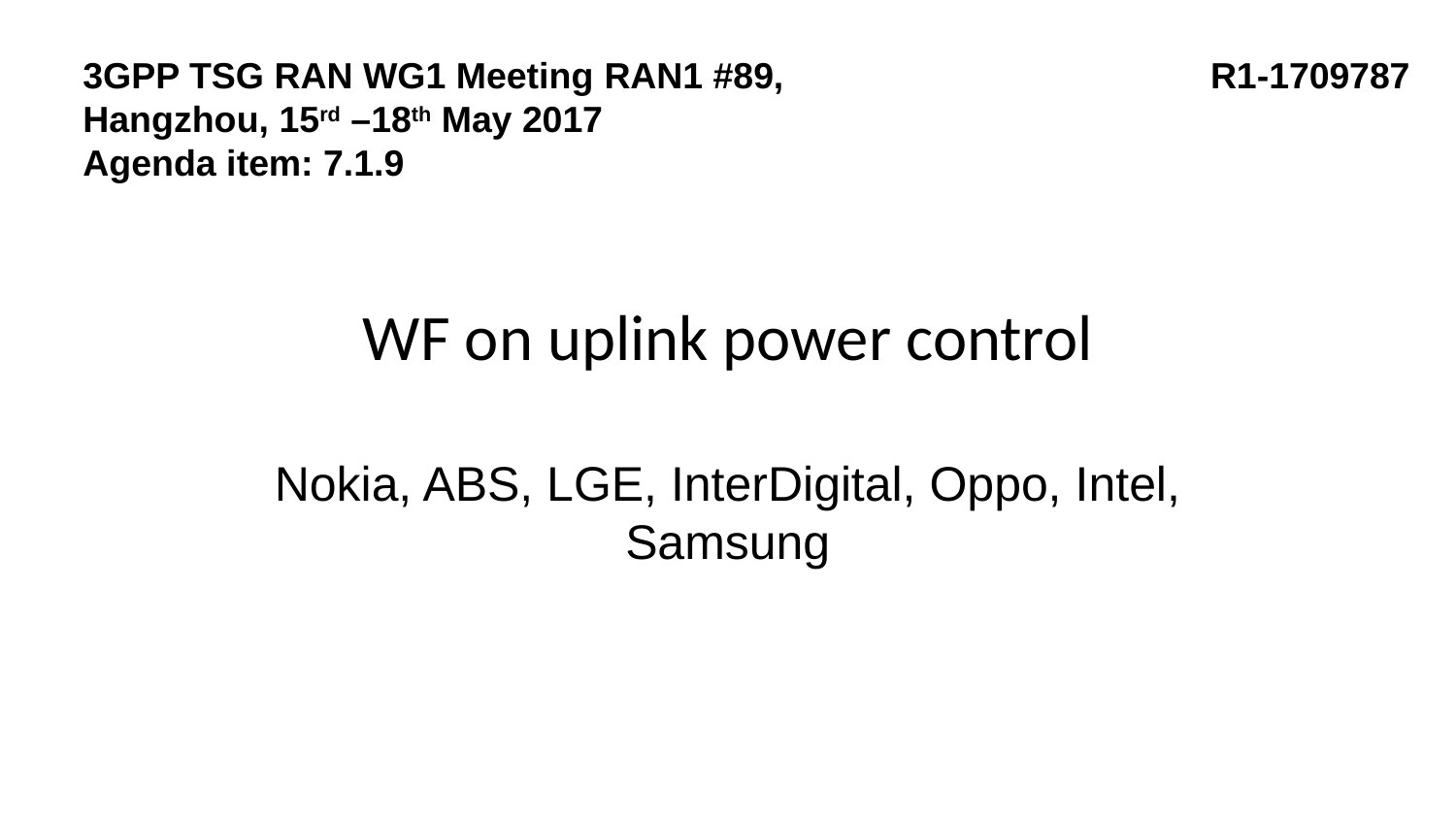

3GPP TSG RAN WG1 Meeting RAN1 #89,
Hangzhou, 15rd –18th May 2017
Agenda item: 7.1.9
R1-1709787
WF on uplink power control
Nokia, ABS, LGE, InterDigital, Oppo, Intel, Samsung